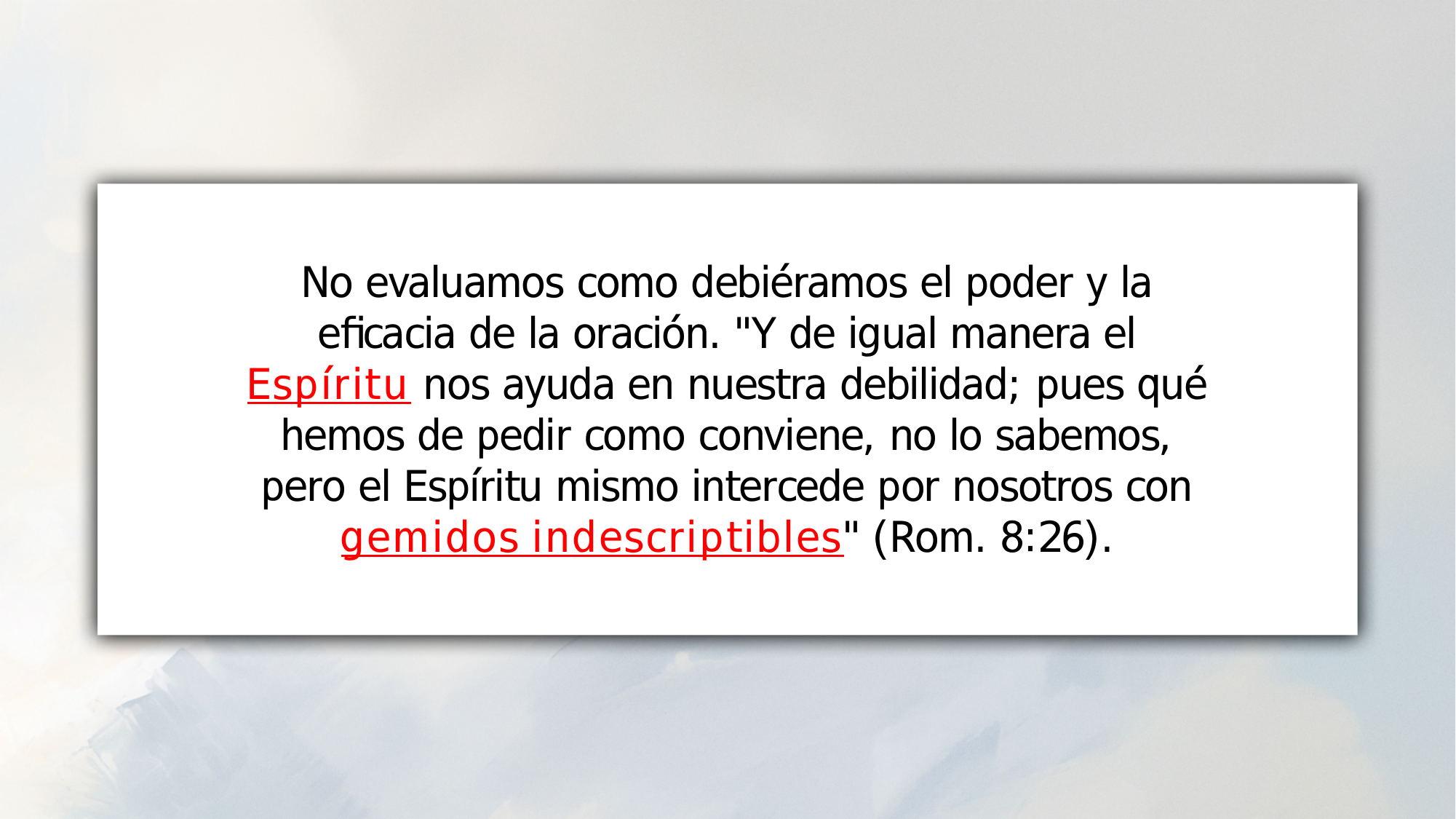

No evaluamos como debiéramos el poder y la eficacia de la oración. "Y de igual manera el Espíritu nos ayuda en nuestra debilidad; pues qué hemos de pedir como conviene, no lo sabemos, pero el Espíritu mismo intercede por nosotros con gemidos indescriptibles" (Rom. 8:26).